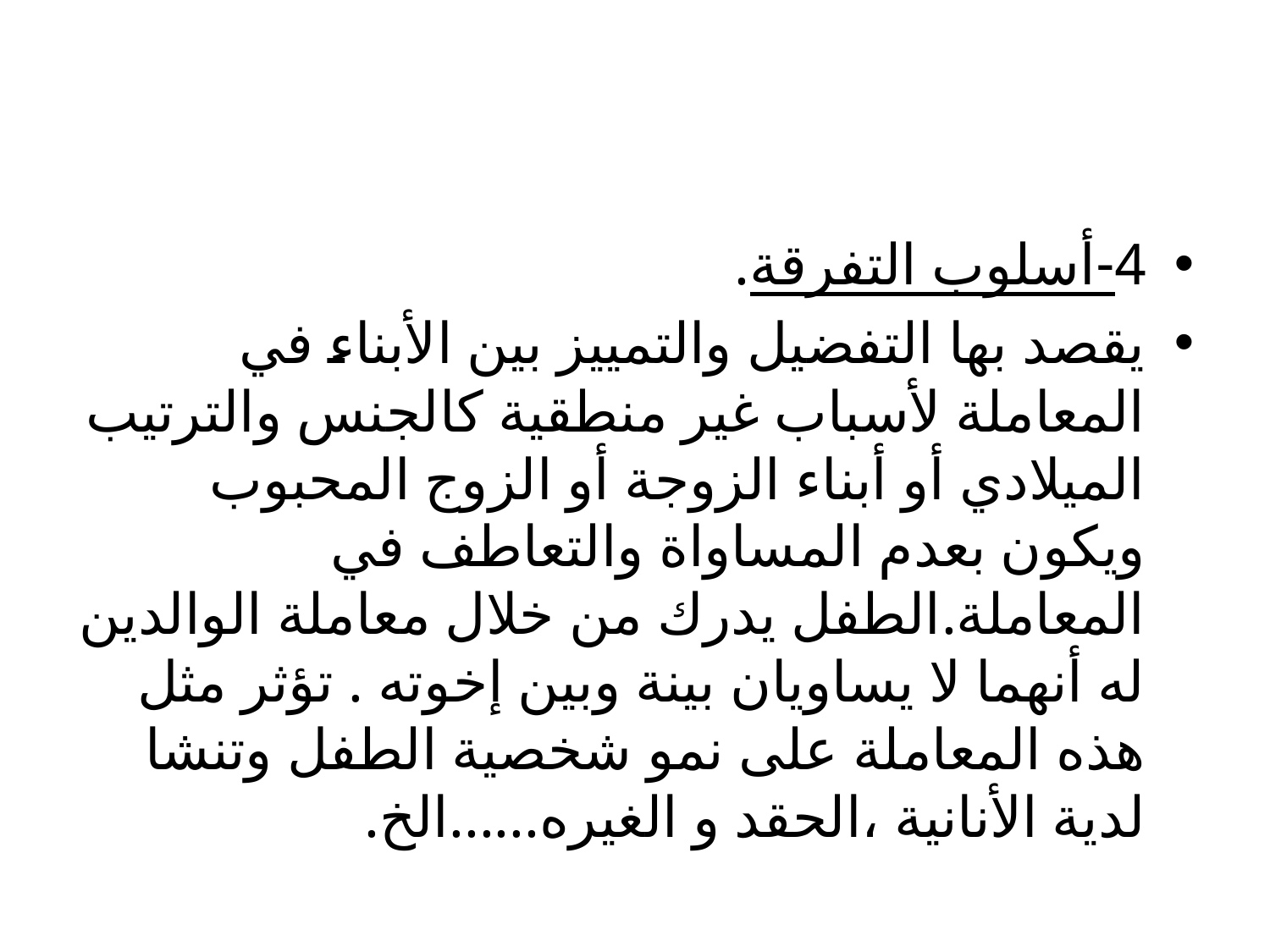

#
4-أسلوب التفرقة.
يقصد بها التفضيل والتمييز بين الأبناء في المعاملة لأسباب غير منطقية كالجنس والترتيب الميلادي أو أبناء الزوجة أو الزوج المحبوب ويكون بعدم المساواة والتعاطف في المعاملة.الطفل يدرك من خلال معاملة الوالدين له أنهما لا يساويان بينة وبين إخوته . تؤثر مثل هذه المعاملة على نمو شخصية الطفل وتنشا لدية الأنانية ،الحقد و الغيره......الخ.